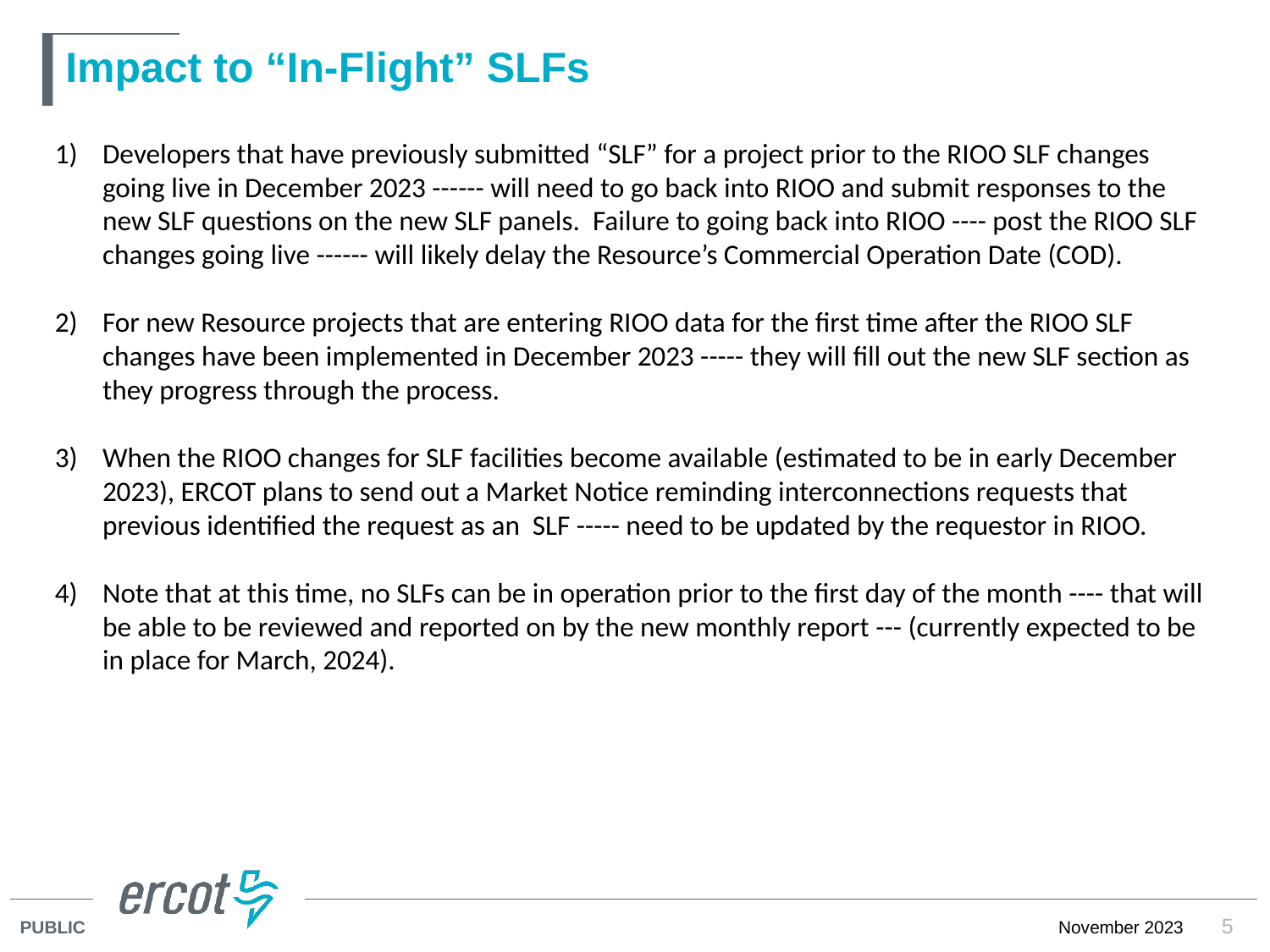

# Impact to “In-Flight” SLFs
Developers that have previously submitted “SLF” for a project prior to the RIOO SLF changes going live in December 2023 ------ will need to go back into RIOO and submit responses to the new SLF questions on the new SLF panels.  Failure to going back into RIOO ---- post the RIOO SLF changes going live ------ will likely delay the Resource’s Commercial Operation Date (COD).

For new Resource projects that are entering RIOO data for the first time after the RIOO SLF changes have been implemented in December 2023 ----- they will fill out the new SLF section as they progress through the process.

When the RIOO changes for SLF facilities become available (estimated to be in early December 2023), ERCOT plans to send out a Market Notice reminding interconnections requests that previous identified the request as an  SLF ----- need to be updated by the requestor in RIOO.

Note that at this time, no SLFs can be in operation prior to the first day of the month ---- that will be able to be reviewed and reported on by the new monthly report --- (currently expected to be in place for March, 2024).
5